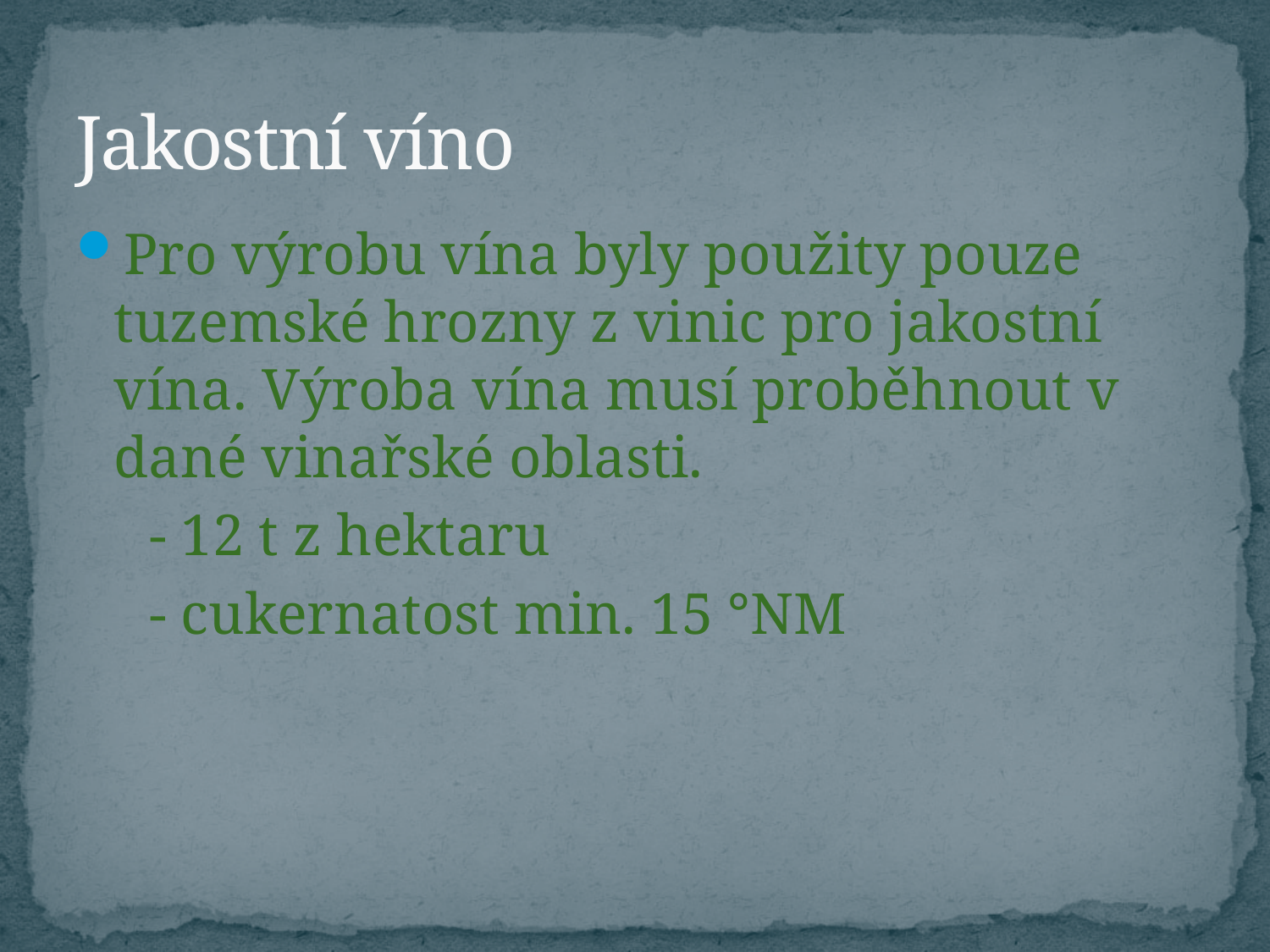

# Jakostní víno
Pro výrobu vína byly použity pouze tuzemské hrozny z vinic pro jakostní vína. Výroba vína musí proběhnout v dané vinařské oblasti.
     - 12 t z hektaru
     - cukernatost min. 15 °NM